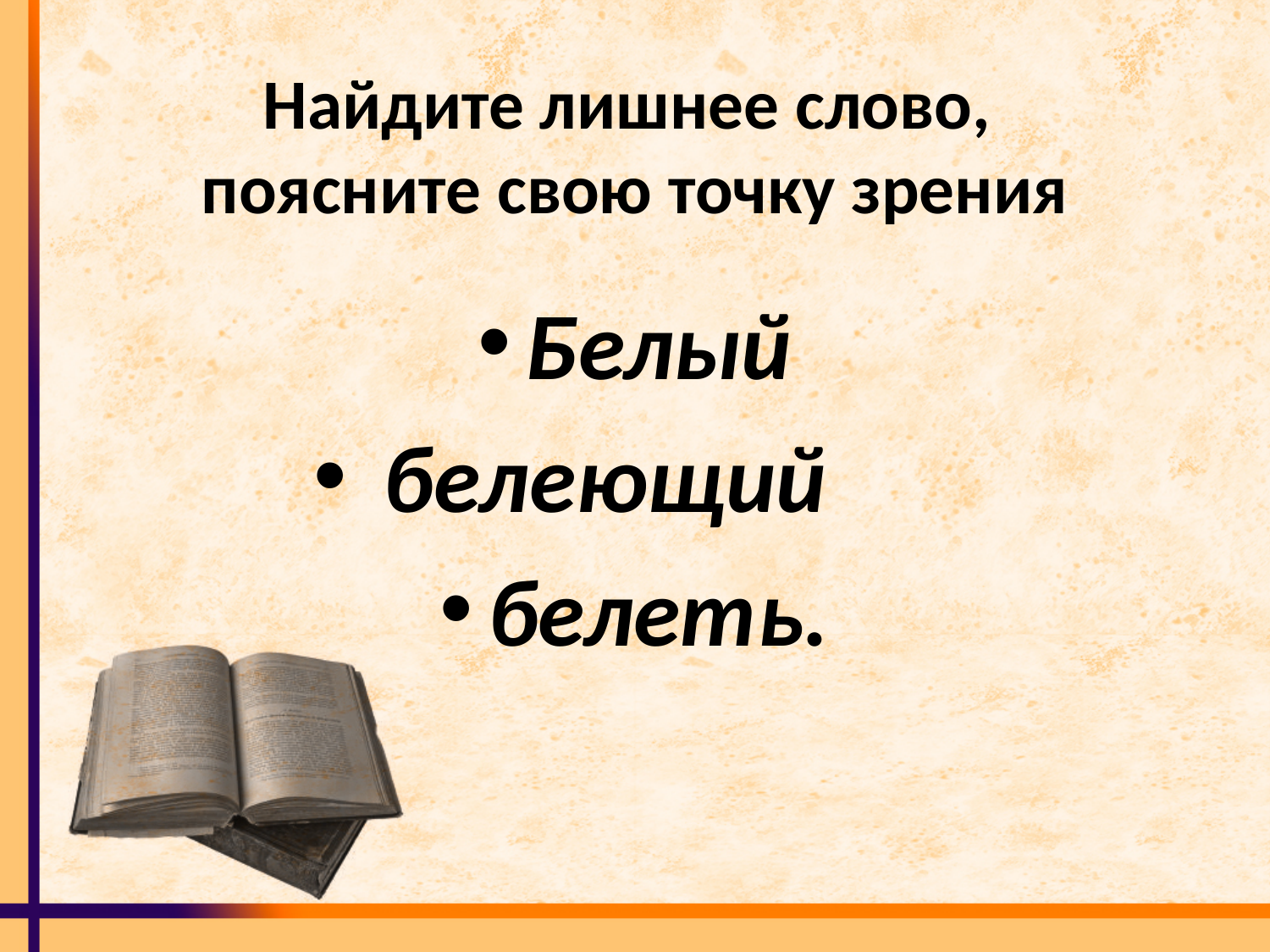

# Найдите лишнее слово, поясните свою точку зрения
Белый
 белеющий
белеть.